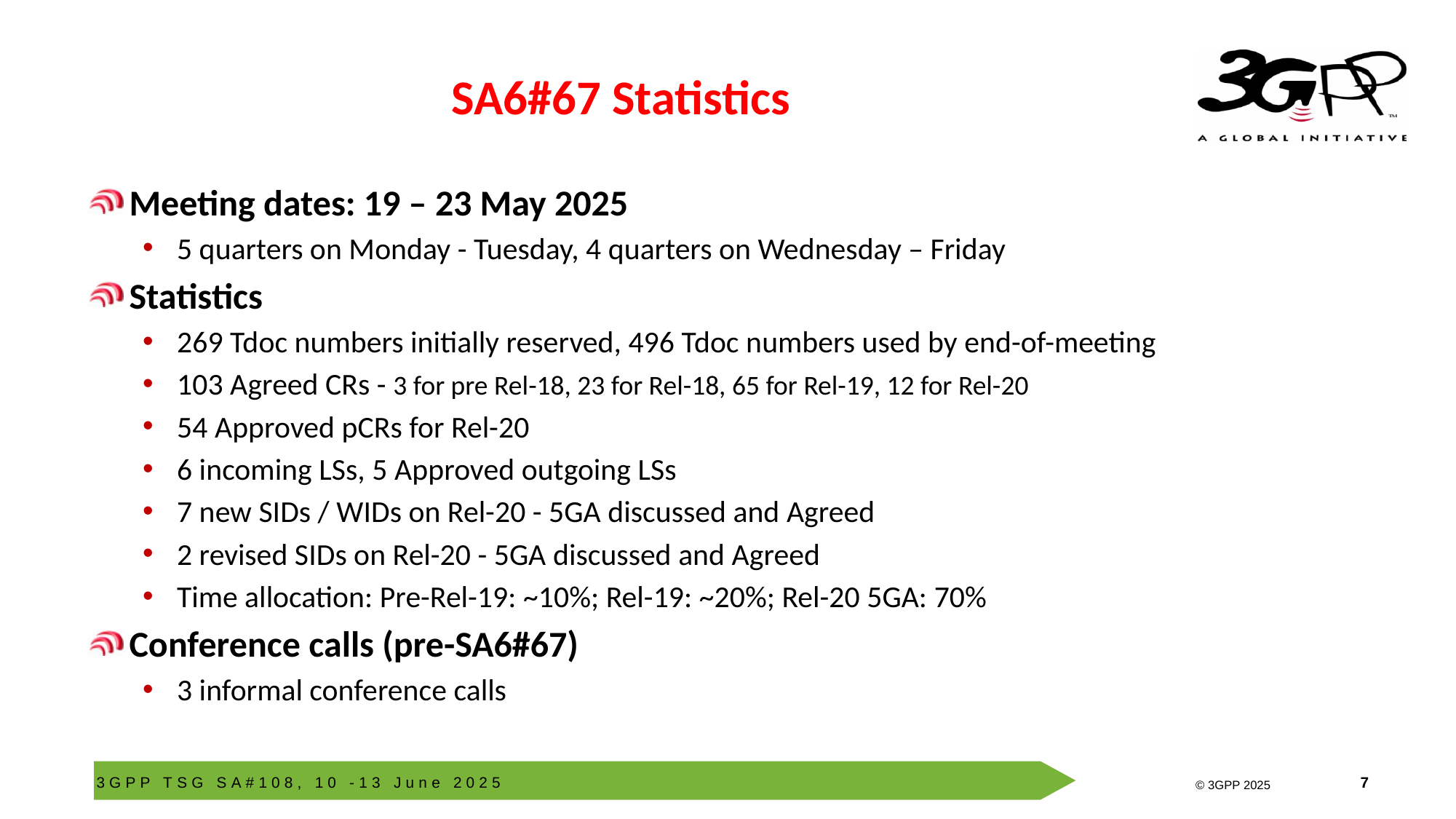

# SA6#67 Statistics
Meeting dates: 19 – 23 May 2025
5 quarters on Monday - Tuesday, 4 quarters on Wednesday – Friday
Statistics
269 Tdoc numbers initially reserved, 496 Tdoc numbers used by end-of-meeting
103 Agreed CRs - 3 for pre Rel-18, 23 for Rel-18, 65 for Rel-19, 12 for Rel-20
54 Approved pCRs for Rel-20
6 incoming LSs, 5 Approved outgoing LSs
7 new SIDs / WIDs on Rel-20 - 5GA discussed and Agreed
2 revised SIDs on Rel-20 - 5GA discussed and Agreed
Time allocation: Pre-Rel-19: ~10%; Rel-19: ~20%; Rel-20 5GA: 70%
Conference calls (pre-SA6#67)
3 informal conference calls